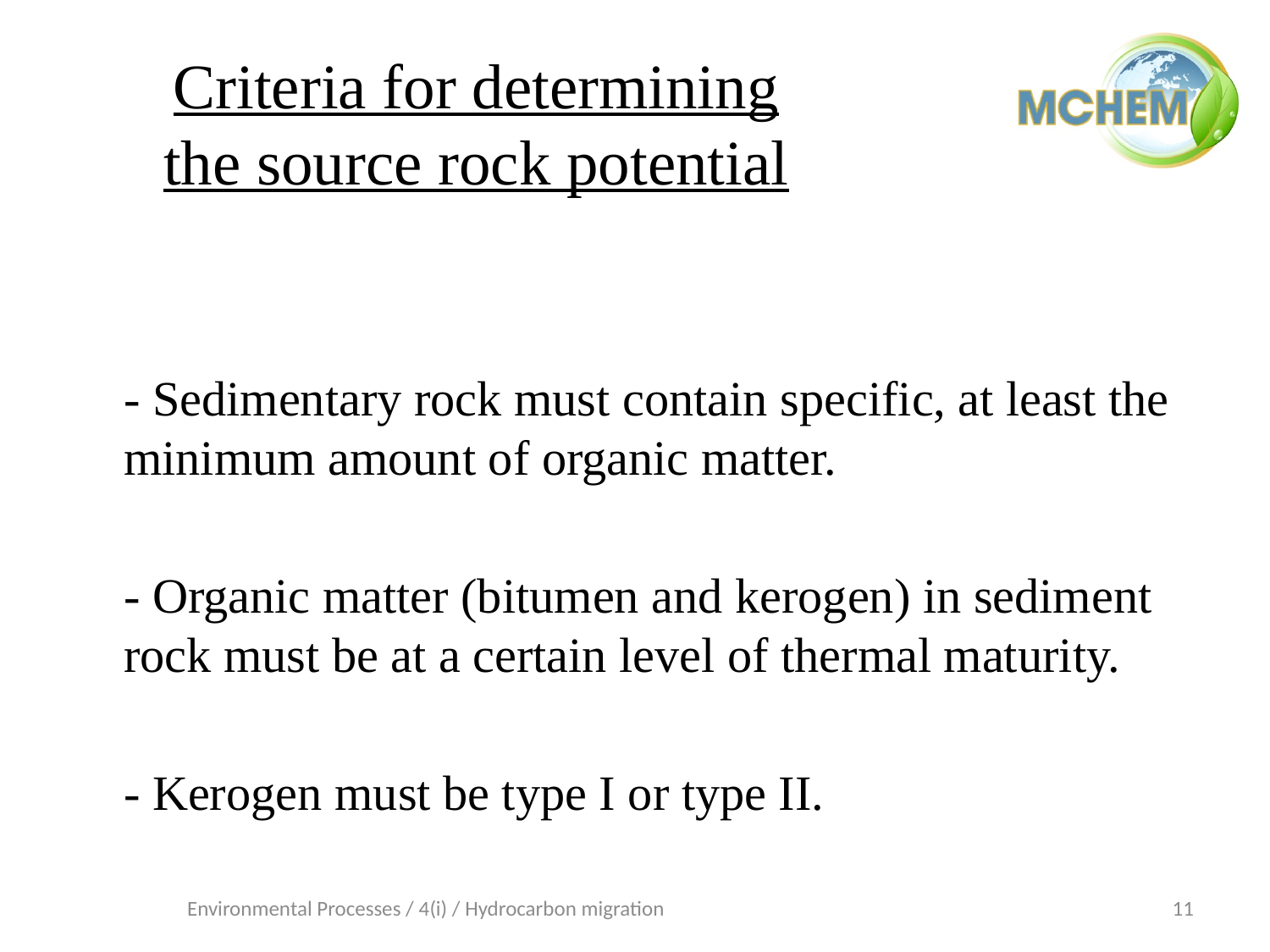

# Criteria for determining the source rock potential

	- Sedimentary rock must contain specific, at least the minimum amount of organic matter.

	- Organic matter (bitumen and kerogen) in sediment rock must be at a certain level of thermal maturity.

	- Kerogen must be type I or type II.
Environmental Processes / 4(i) / Hydrocarbon migration
11